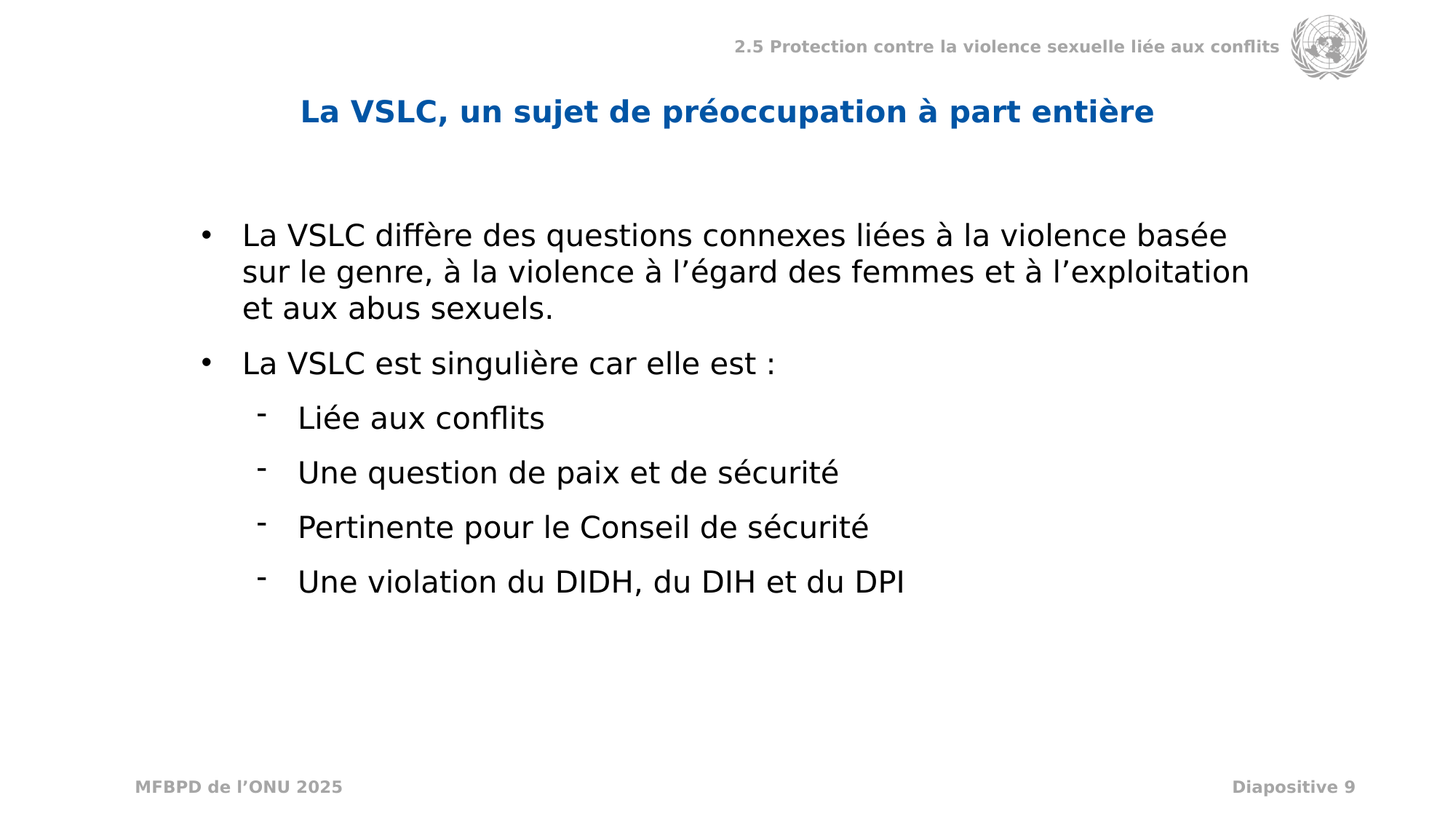

La VSLC, un sujet de préoccupation à part entière
La VSLC diffère des questions connexes liées à la violence basée sur le genre, à la violence à l’égard des femmes et à l’exploitation et aux abus sexuels.
La VSLC est singulière car elle est :
Liée aux conflits
Une question de paix et de sécurité
Pertinente pour le Conseil de sécurité
Une violation du DIDH, du DIH et du DPI